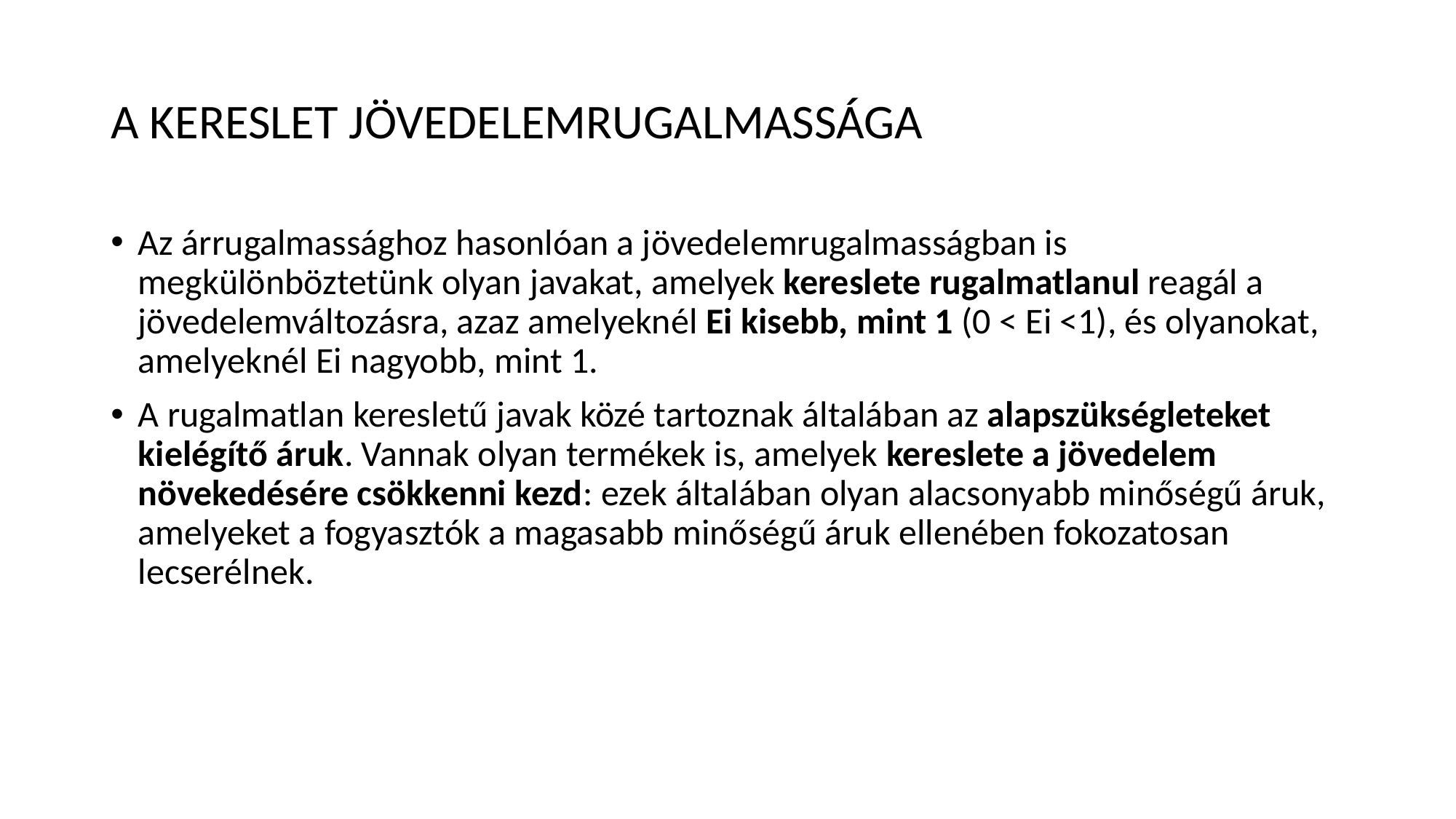

# A KERESLET JÖVEDELEMRUGALMASSÁGA
Az árrugalmassághoz hasonlóan a jövedelemrugalmasságban is megkülönböztetünk olyan javakat, amelyek kereslete rugalmatlanul reagál a jövedelemváltozásra, azaz amelyeknél Ei kisebb, mint 1 (0 < Ei <1), és olyanokat, amelyeknél Ei nagyobb, mint 1.
A rugalmatlan keresletű javak közé tartoznak általában az alapszükségleteket kielégítő áruk. Vannak olyan termékek is, amelyek kereslete a jövedelem növekedésére csökkenni kezd: ezek általában olyan alacsonyabb minőségű áruk, amelyeket a fogyasztók a magasabb minőségű áruk ellenében fokozatosan lecserélnek.